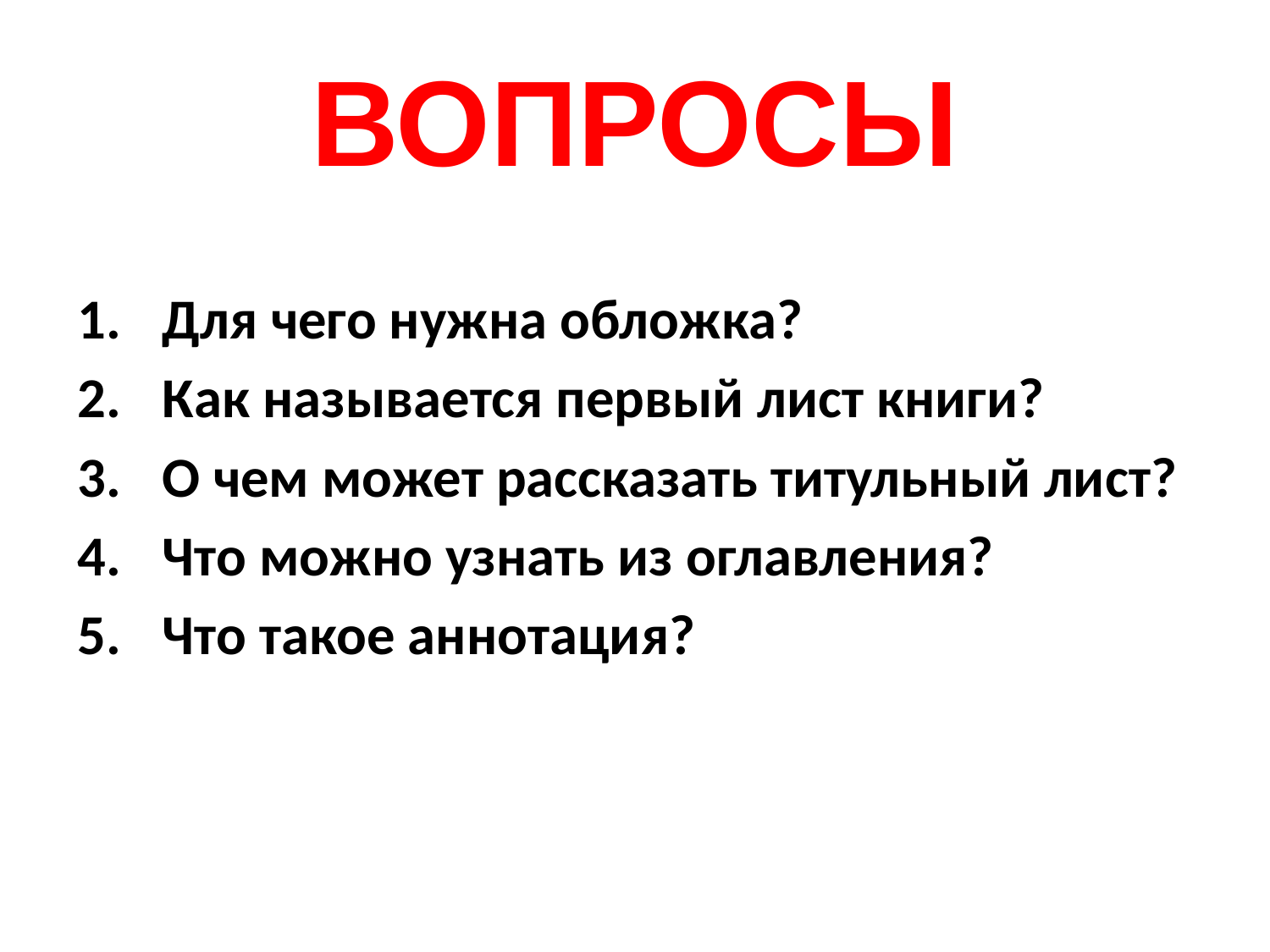

# ВОПРОСЫ
Для чего нужна обложка?
Как называется первый лист книги?
О чем может рассказать титульный лист?
Что можно узнать из оглавления?
Что такое аннотация?